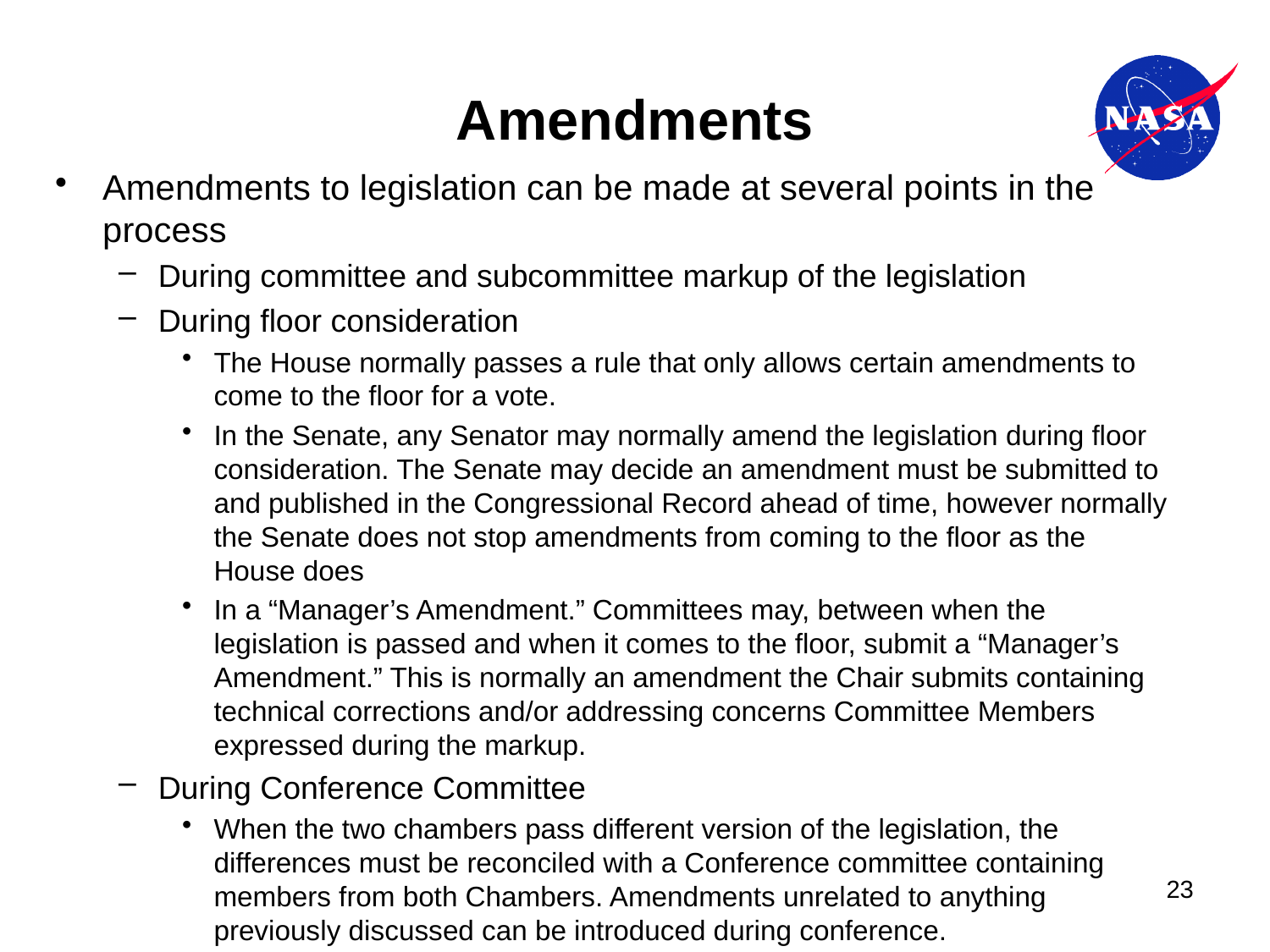

# Amendments
Amendments to legislation can be made at several points in the process
During committee and subcommittee markup of the legislation
During floor consideration
The House normally passes a rule that only allows certain amendments to come to the floor for a vote.
In the Senate, any Senator may normally amend the legislation during floor consideration. The Senate may decide an amendment must be submitted to and published in the Congressional Record ahead of time, however normally the Senate does not stop amendments from coming to the floor as the House does
In a “Manager’s Amendment.” Committees may, between when the legislation is passed and when it comes to the floor, submit a “Manager’s Amendment.” This is normally an amendment the Chair submits containing technical corrections and/or addressing concerns Committee Members expressed during the markup.
During Conference Committee
When the two chambers pass different version of the legislation, the differences must be reconciled with a Conference committee containing members from both Chambers. Amendments unrelated to anything previously discussed can be introduced during conference.
23